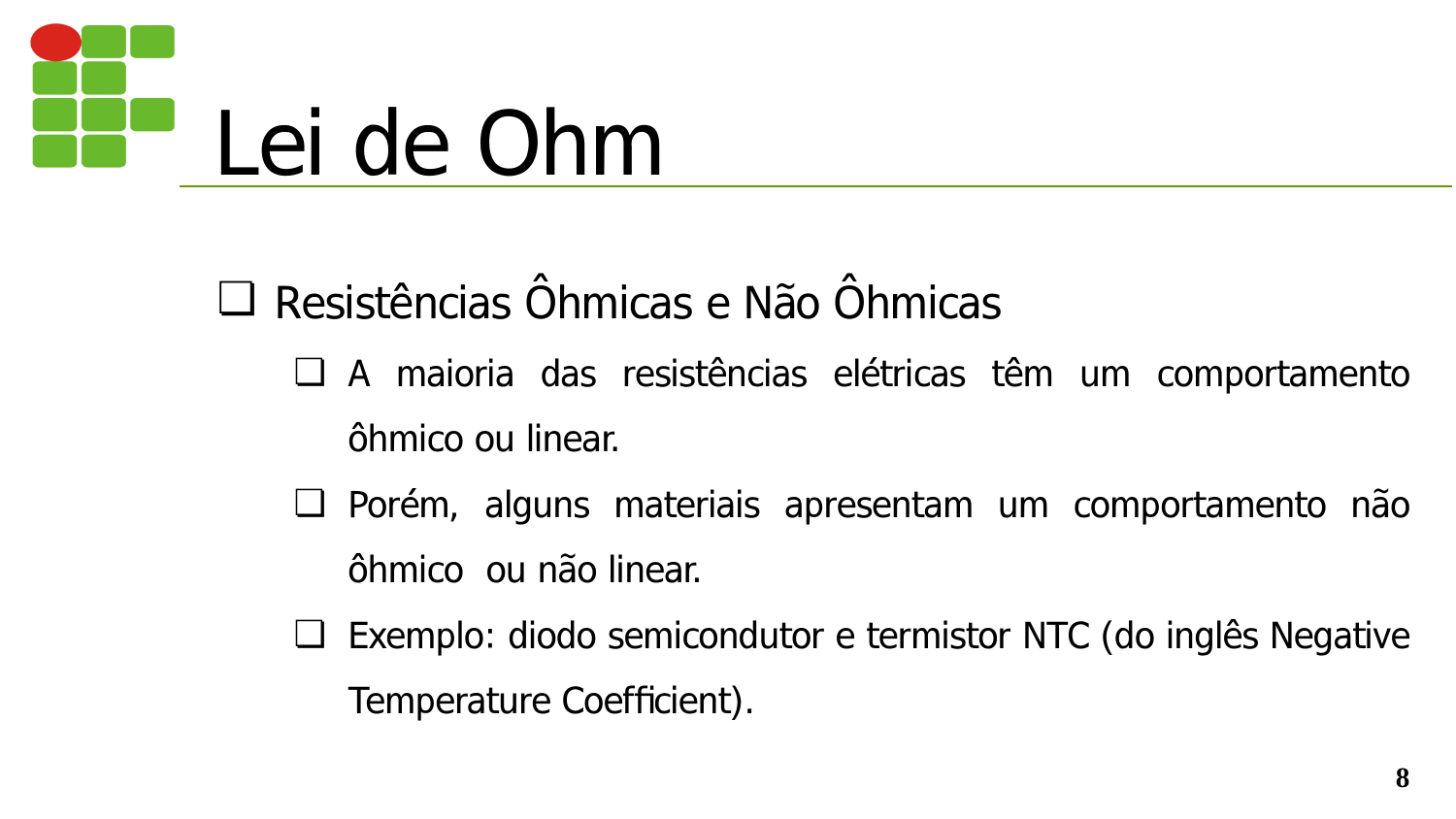

# Lei de Ohm
Resistências Ôhmicas e Não Ôhmicas
A maioria das resistências elétricas têm um comportamento ôhmico ou linear.
Porém, alguns materiais apresentam um comportamento não ôhmico  ou não linear.
Exemplo: diodo semicondutor e termistor NTC (do inglês Negative Temperature Coefficient).
8